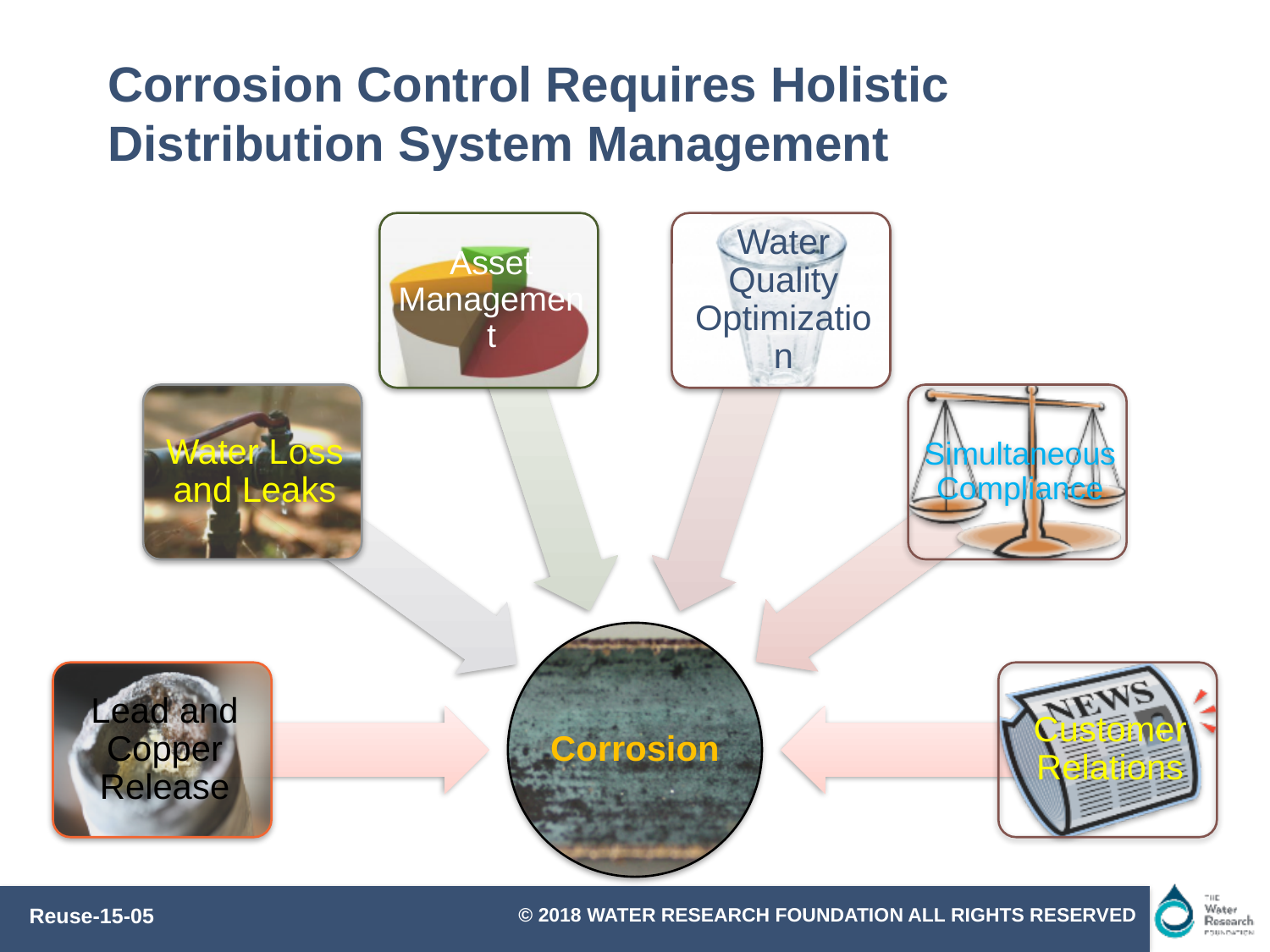

# Corrosion Control Requires Holistic Distribution System Management
Corrosion
Lead and Copper Release
Water Loss and Leaks
Asset Management
Water Quality Optimization
Simultaneous Compliance
Customer Relations